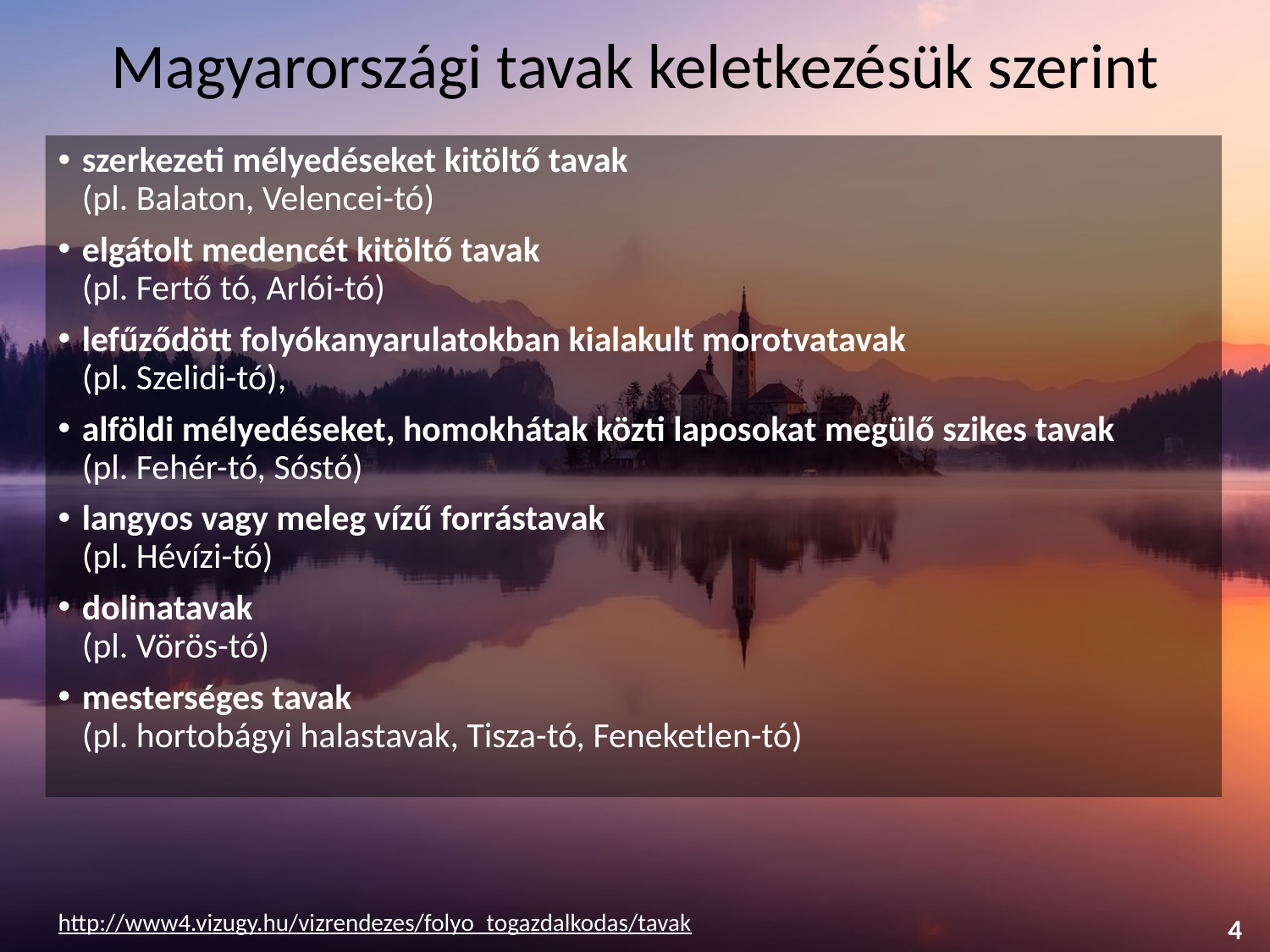

# Magyarországi tavak keletkezésük szerint
szerkezeti mélyedéseket kitöltő tavak
(pl. Balaton, Velencei-tó)
elgátolt medencét kitöltő tavak
(pl. Fertő tó, Arlói-tó)
lefűződött folyókanyarulatokban kialakult morotvatavak
(pl. Szelidi-tó),
alföldi mélyedéseket, homokhátak közti laposokat megülő szikes tavak
(pl. Fehér-tó, Sóstó)
langyos vagy meleg vízű forrástavak
(pl. Hévízi-tó)
dolinatavak
(pl. Vörös-tó)
mesterséges tavak
(pl. hortobágyi halastavak, Tisza-tó, Feneketlen-tó)
http://www4.vizugy.hu/vizrendezes/folyo_togazdalkodas/tavak
4